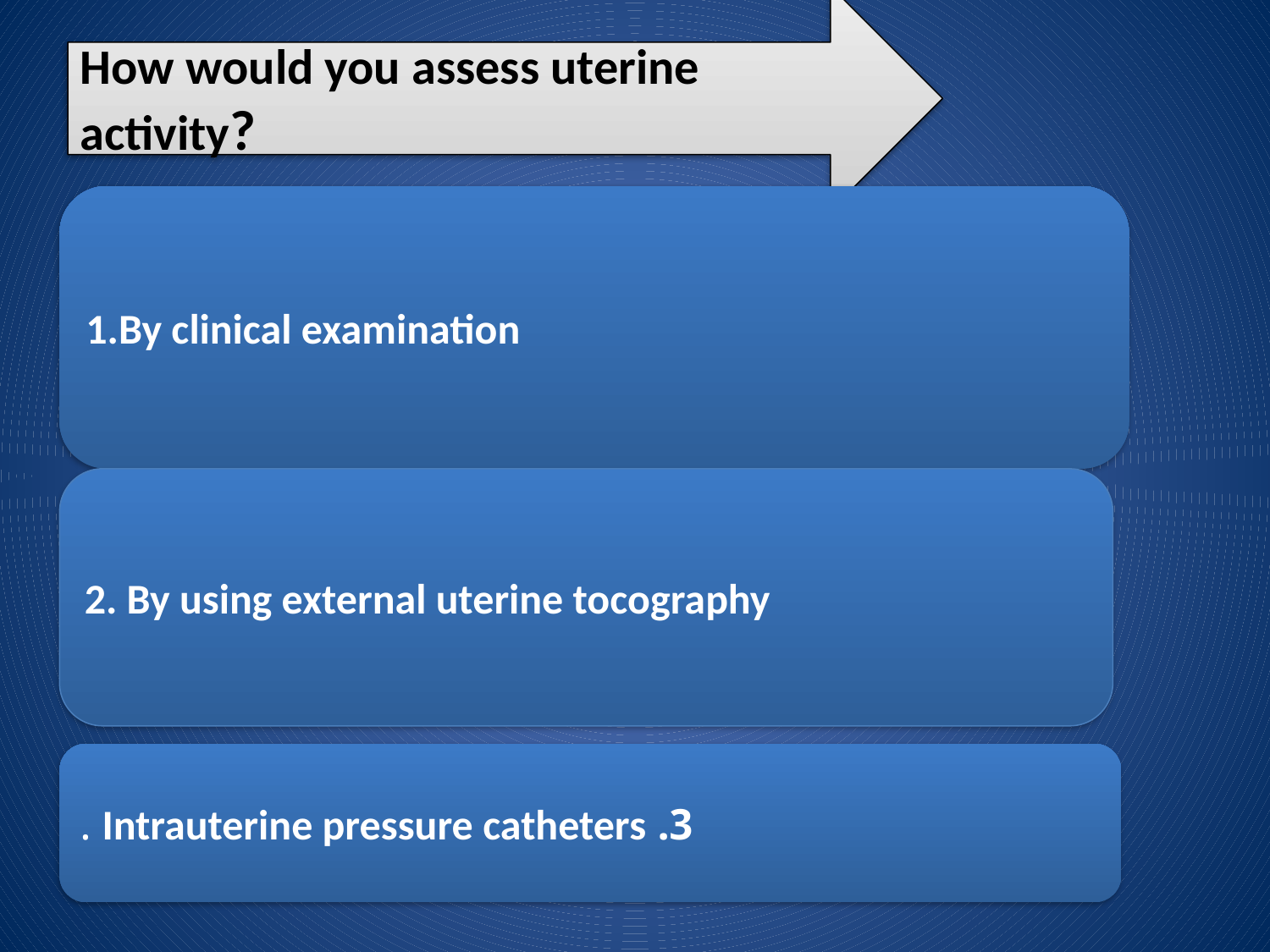

How would you assess uterine activity?
1.By clinical examination
2. By using external uterine tocography
3. Intrauterine pressure catheters .